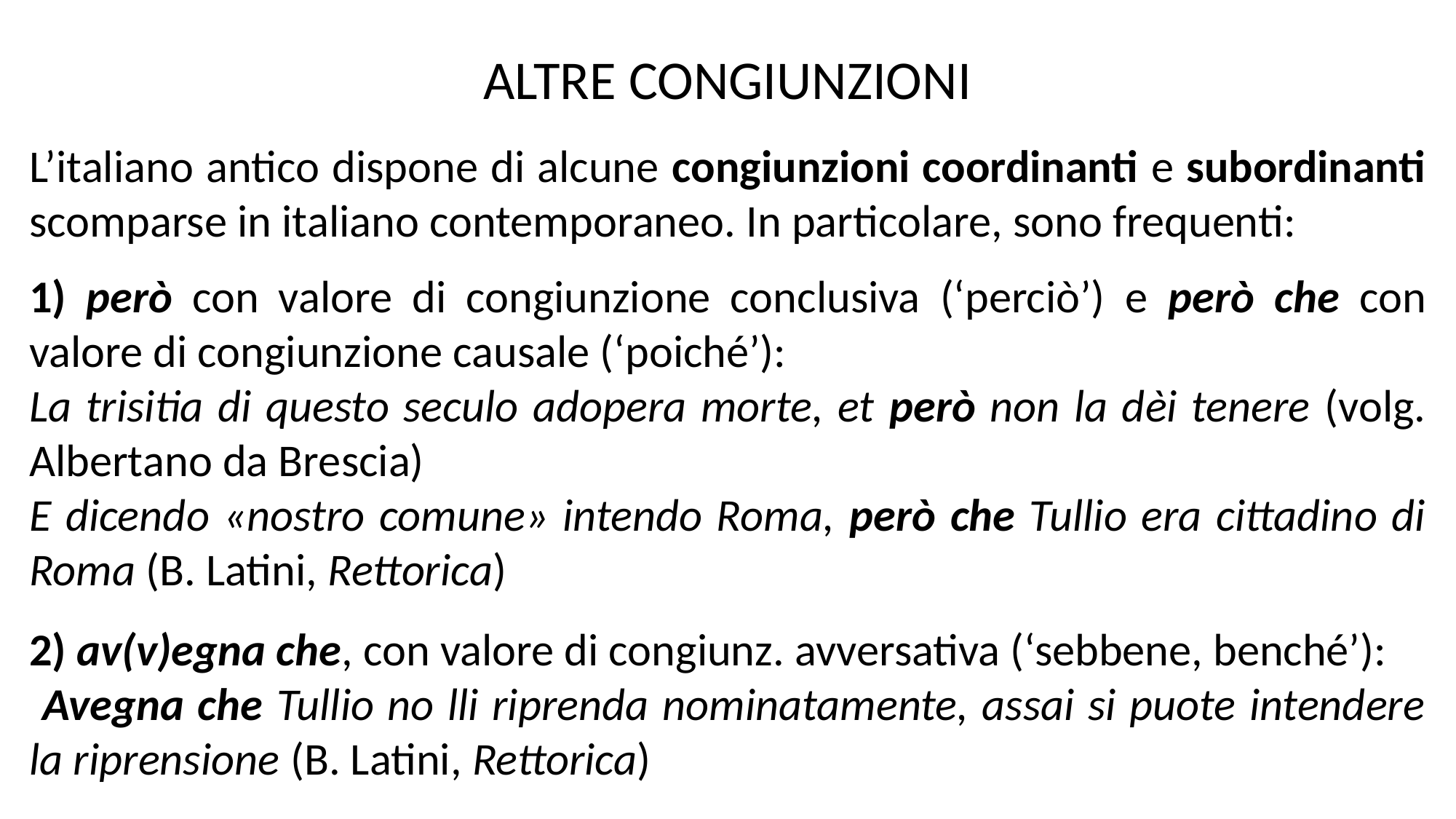

ALTRE CONGIUNZIONI
L’italiano antico dispone di alcune congiunzioni coordinanti e subordinanti scomparse in italiano contemporaneo. In particolare, sono frequenti:

1) però con valore di congiunzione conclusiva (‘perciò’) e però che con valore di congiunzione causale (‘poiché’):
La trisitia di questo seculo adopera morte, et però non la dèi tenere (volg. Albertano da Brescia)
E dicendo «nostro comune» intendo Roma, però che Tullio era cittadino di Roma (B. Latini, Rettorica)

2) av(v)egna che, con valore di congiunz. avversativa (‘sebbene, benché’):
 Avegna che Tullio no lli riprenda nominatamente, assai si puote intendere la riprensione (B. Latini, Rettorica)